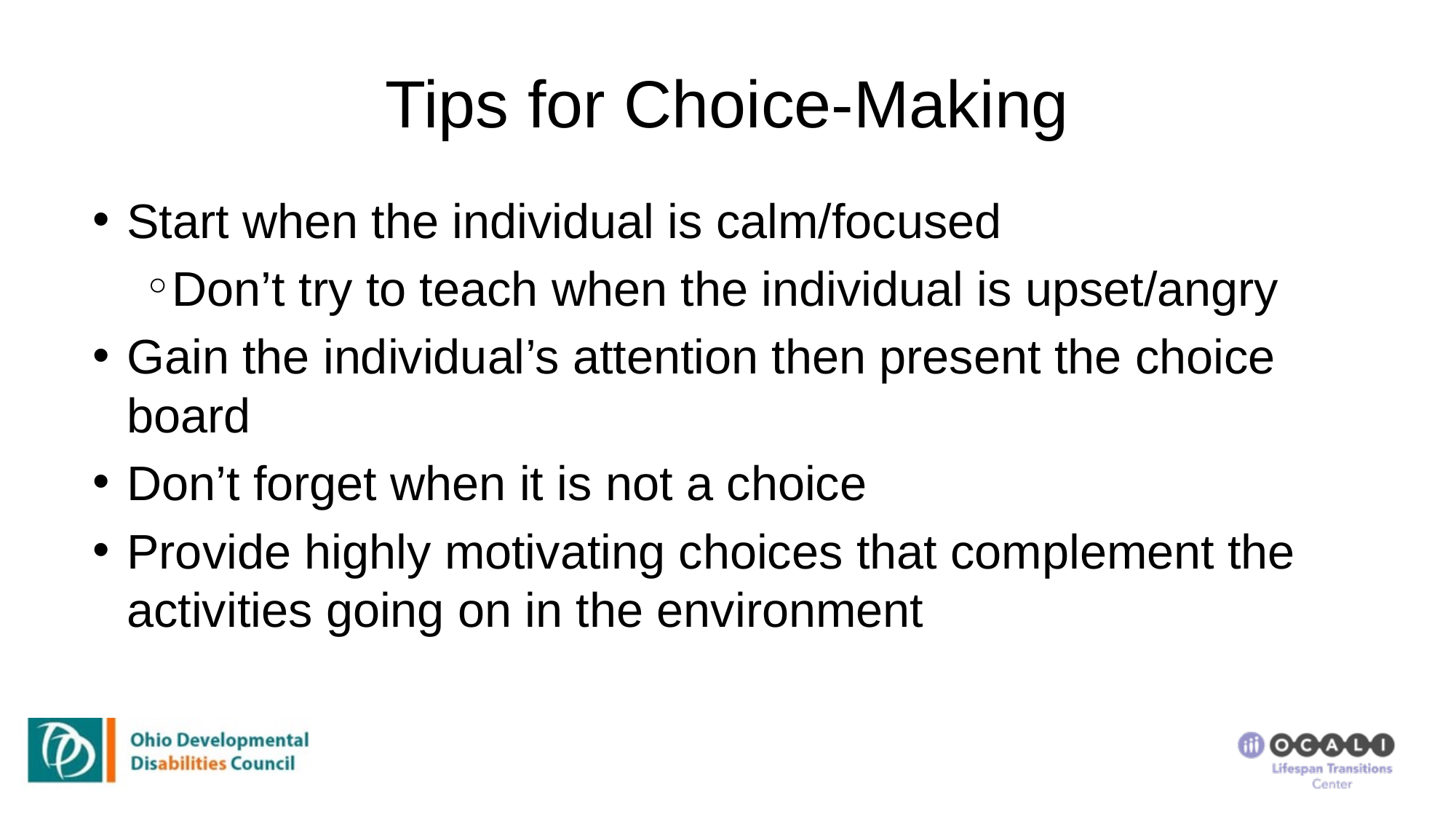

# Tips for Choice-Making
Start when the individual is calm/focused
Don’t try to teach when the individual is upset/angry
Gain the individual’s attention then present the choice board
Don’t forget when it is not a choice
Provide highly motivating choices that complement the activities going on in the environment